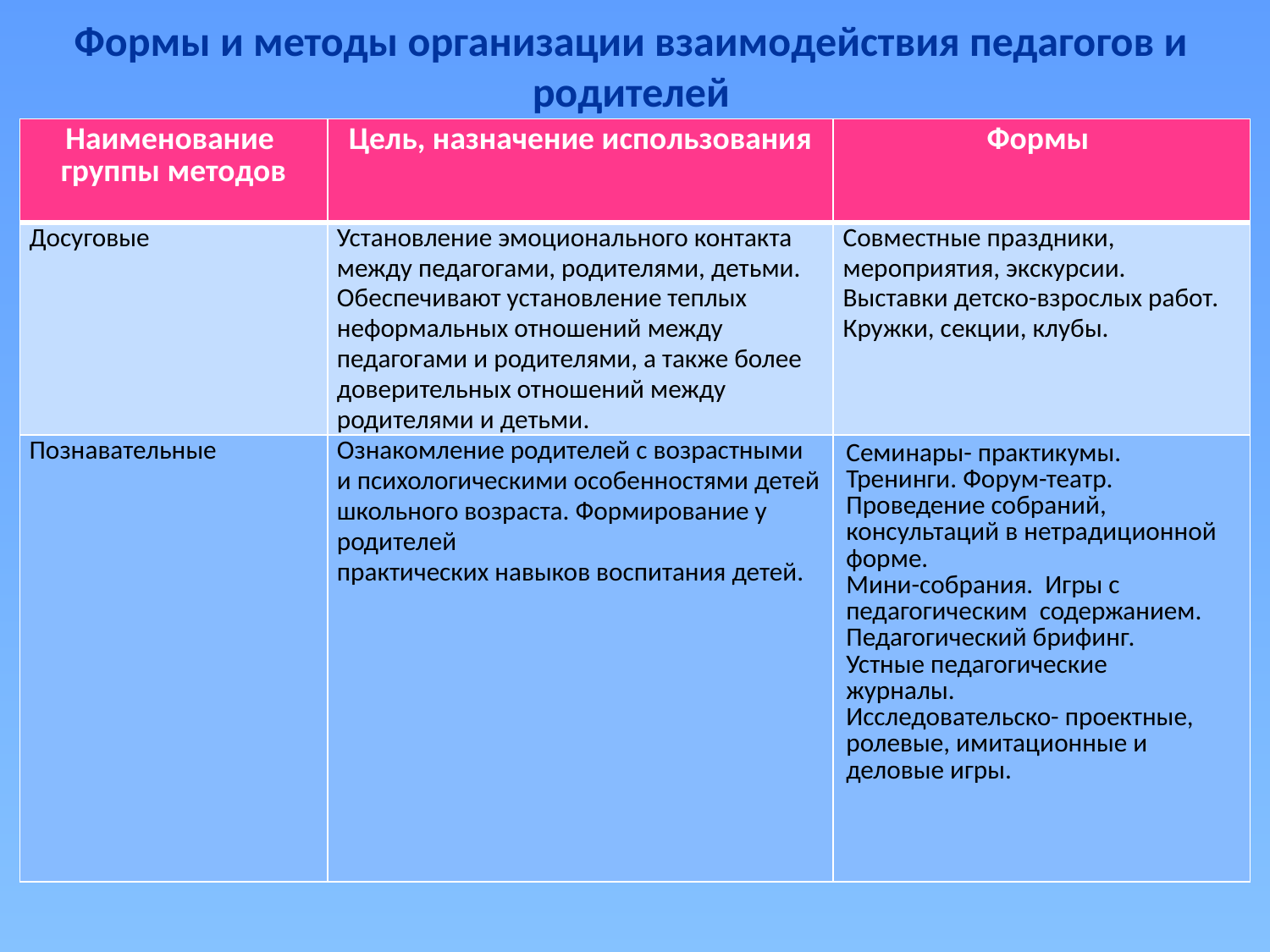

# Формы и методы организации взаимодействия педагогов и родителей
| Наименование группы методов | Цель, назначение использования | Формы |
| --- | --- | --- |
| Досуговые | Установление эмоционального контакта между педагогами, родителями, детьми. Обеспечивают установление теплых неформальных отношений между педагогами и родителями, а также более доверительных отношений между родителями и детьми. | Совместные праздники, мероприятия, экскурсии. Выставки детско-взрослых работ. Кружки, секции, клубы. |
| Познавательные | Ознакомление родителей с возрастными и психологическими особенностями детей школьного возраста. Формирование у родителей практических навыков воспитания детей. | Семинары- практикумы. Тренинги. Форум-театр. Проведение собраний, консультаций в нетрадиционной форме. Мини-собрания. Игры с педагогическим содержанием. Педагогический брифинг. Устные педагогические журналы. Исследовательско- проектные, ролевые, имитационные и деловые игры. |